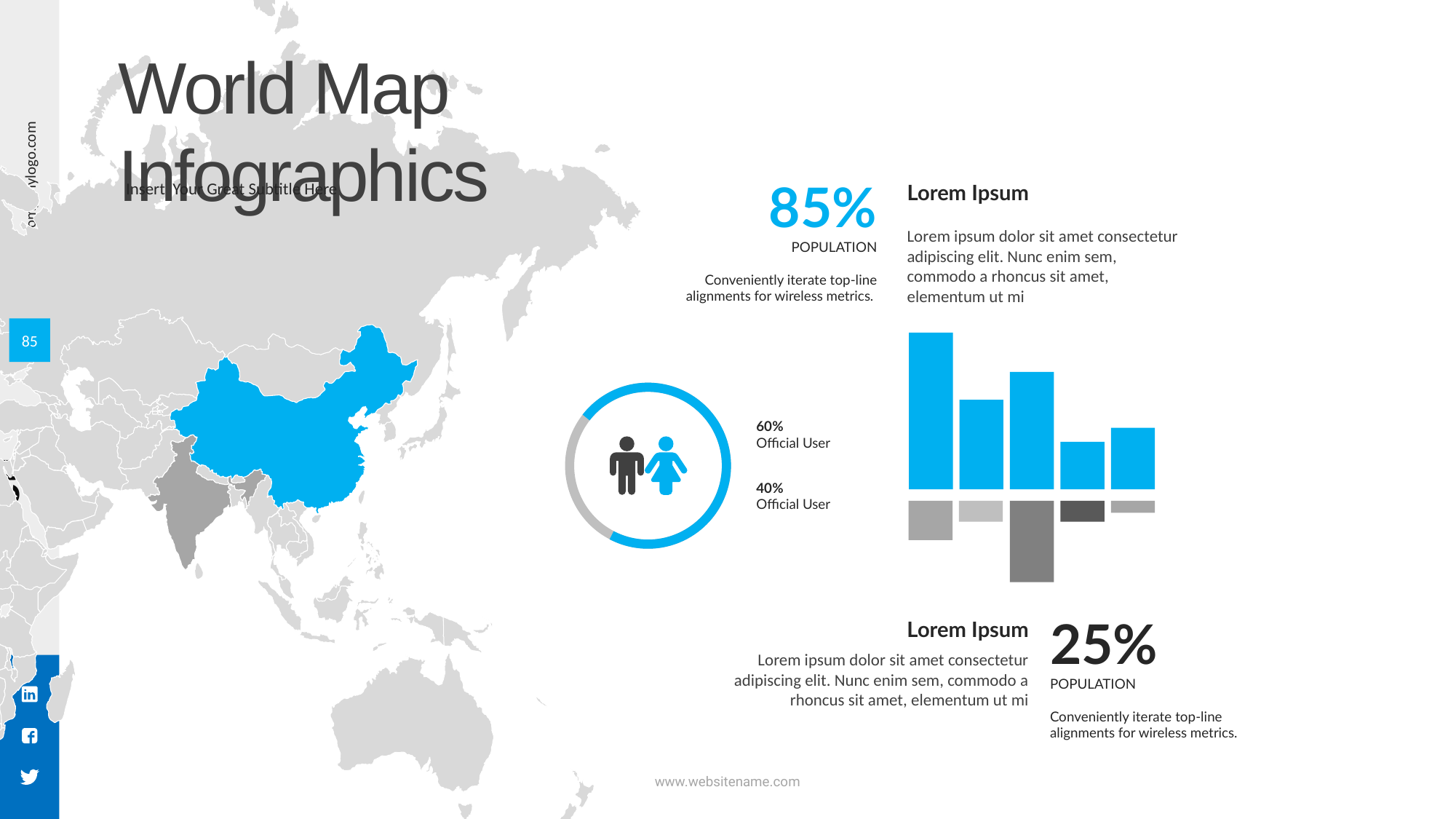

World Map Infographics
85%
POPULATION

Conveniently iterate top-line alignments for wireless metrics.
Insert  Your Great Subtitle Here
Lorem Ipsum
Lorem ipsum dolor sit amet consectetur adipiscing elit. Nunc enim sem, commodo a rhoncus sit amet, elementum ut mi
85

60%
Official User

40%
Official User

25%
POPULATION

Conveniently iterate top-line alignments for wireless metrics.
Lorem Ipsum
Lorem ipsum dolor sit amet consectetur adipiscing elit. Nunc enim sem, commodo a rhoncus sit amet, elementum ut mi
www.websitename.com